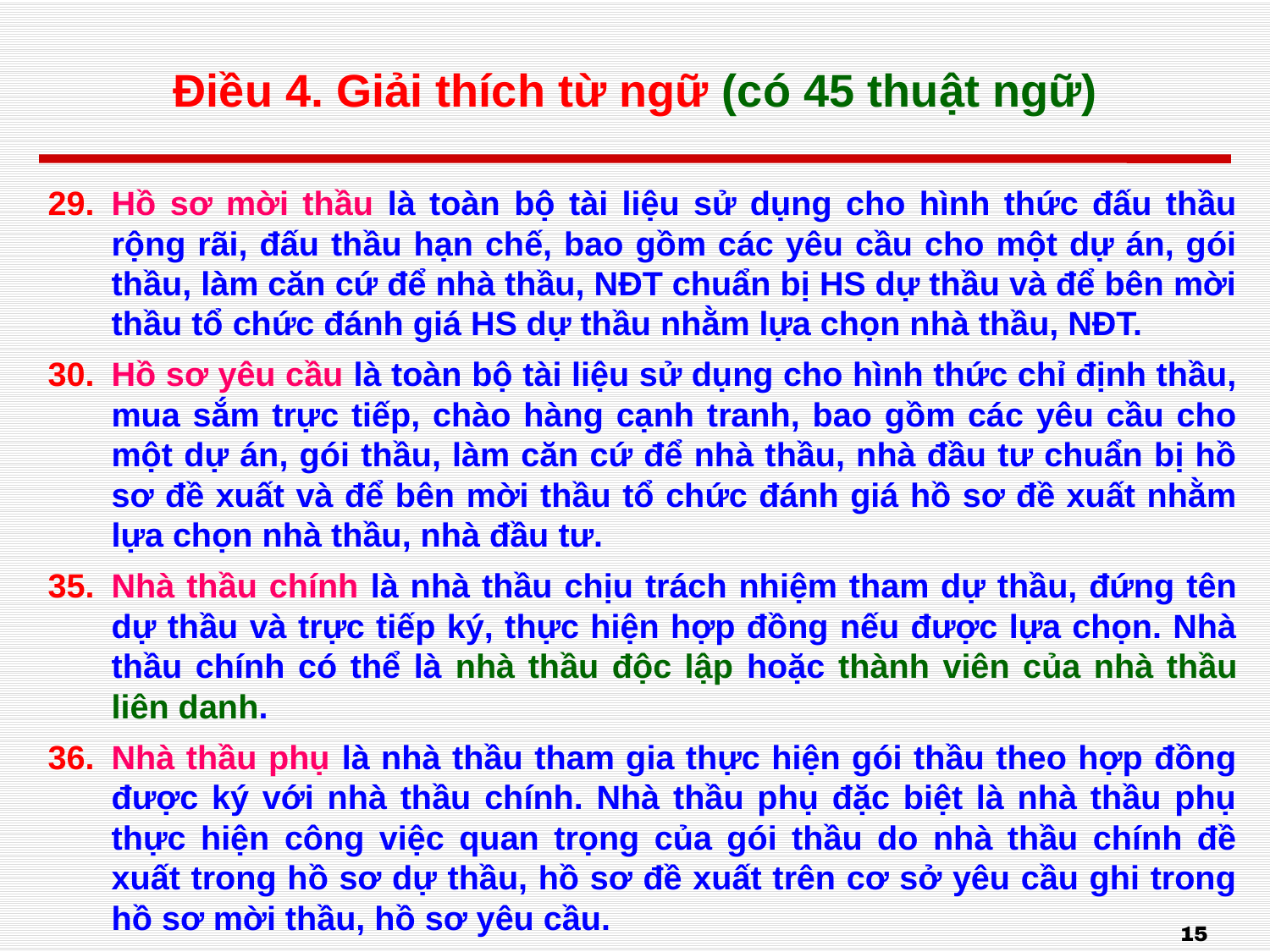

# Điều 4. Giải thích từ ngữ (có 45 thuật ngữ)
Hồ sơ mời thầu là toàn bộ tài liệu sử dụng cho hình thức đấu thầu rộng rãi, đấu thầu hạn chế, bao gồm các yêu cầu cho một dự án, gói thầu, làm căn cứ để nhà thầu, NĐT chuẩn bị HS dự thầu và để bên mời thầu tổ chức đánh giá HS dự thầu nhằm lựa chọn nhà thầu, NĐT.
Hồ sơ yêu cầu là toàn bộ tài liệu sử dụng cho hình thức chỉ định thầu, mua sắm trực tiếp, chào hàng cạnh tranh, bao gồm các yêu cầu cho một dự án, gói thầu, làm căn cứ để nhà thầu, nhà đầu tư chuẩn bị hồ sơ đề xuất và để bên mời thầu tổ chức đánh giá hồ sơ đề xuất nhằm lựa chọn nhà thầu, nhà đầu tư.
Nhà thầu chính là nhà thầu chịu trách nhiệm tham dự thầu, đứng tên dự thầu và trực tiếp ký, thực hiện hợp đồng nếu được lựa chọn. Nhà thầu chính có thể là nhà thầu độc lập hoặc thành viên của nhà thầu liên danh.
Nhà thầu phụ là nhà thầu tham gia thực hiện gói thầu theo hợp đồng được ký với nhà thầu chính. Nhà thầu phụ đặc biệt là nhà thầu phụ thực hiện công việc quan trọng của gói thầu do nhà thầu chính đề xuất trong hồ sơ dự thầu, hồ sơ đề xuất trên cơ sở yêu cầu ghi trong hồ sơ mời thầu, hồ sơ yêu cầu.